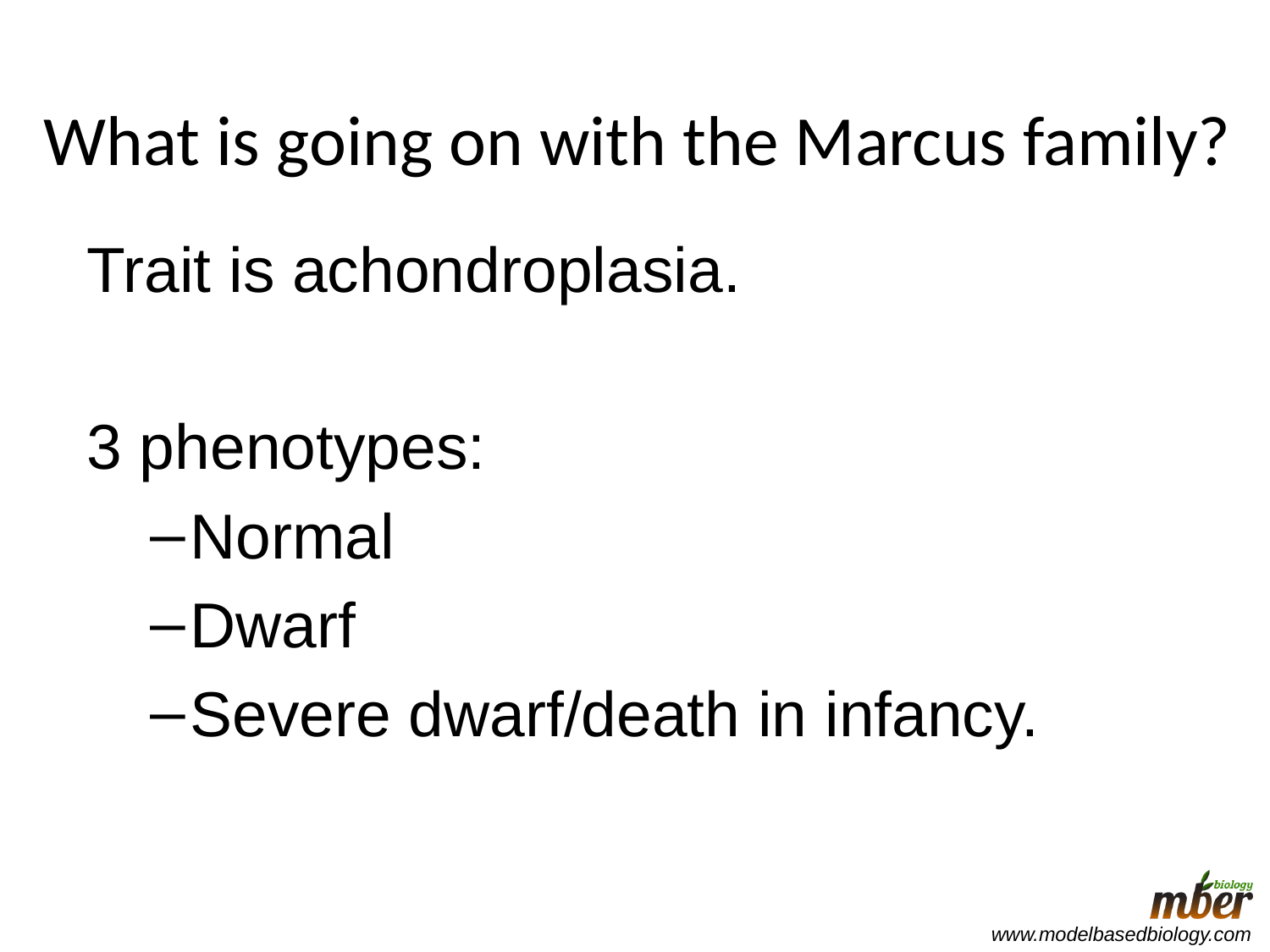

# What is going on with the Marcus family?
Trait is achondroplasia.

3 phenotypes:
Normal
Dwarf
Severe dwarf/death in infancy.